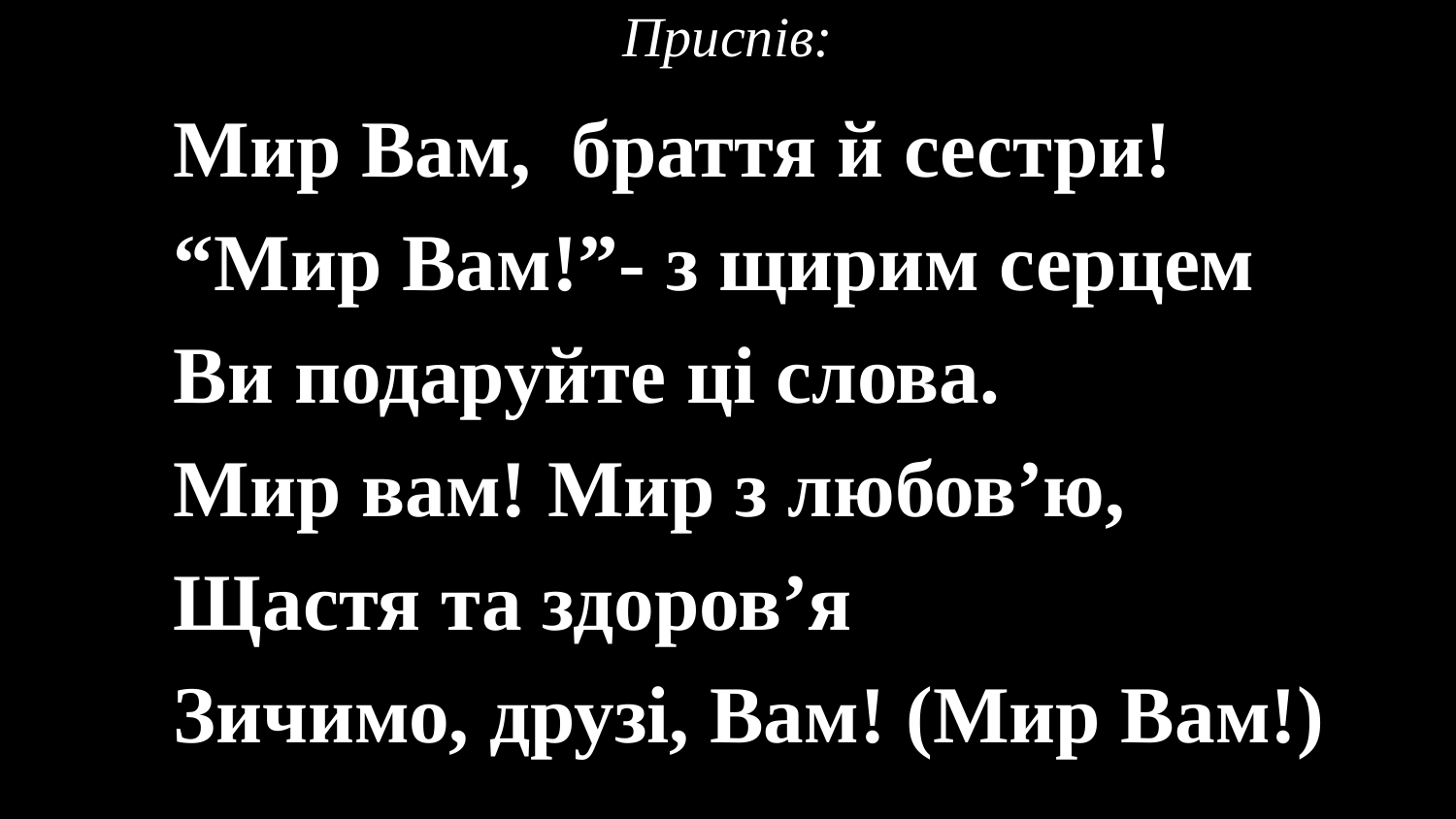

# Приспів:

Мир Вам,  браття й сестри!
“Мир Вам!”- з щирим серцем
Ви подаруйте ці слова.
Мир вам! Мир з любов’ю,
Щастя та здоров’я
Зичимо, друзі, Вам! (Мир Вам!)